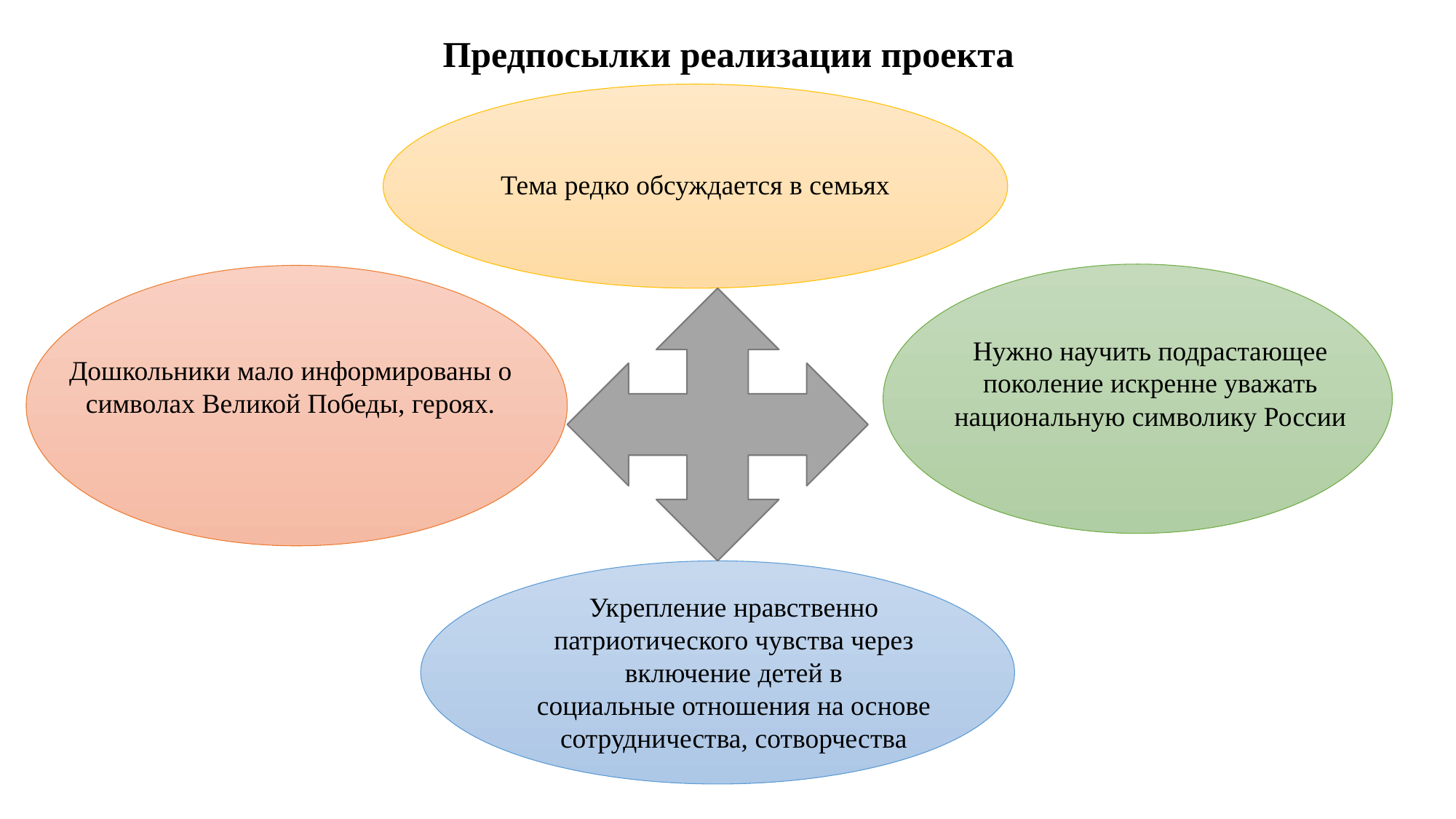

# Предпосылки реализации проекта
Тема редко обсуждается в семьях

Нужно научить подрастающее поколение искренне уважать национальную символику России
Дошкольники мало информированы о символах Великой Победы, героях.

Укрепление нравственно патриотического чувства через включение детей в
социальные отношения на основе сотрудничества, сотворчества